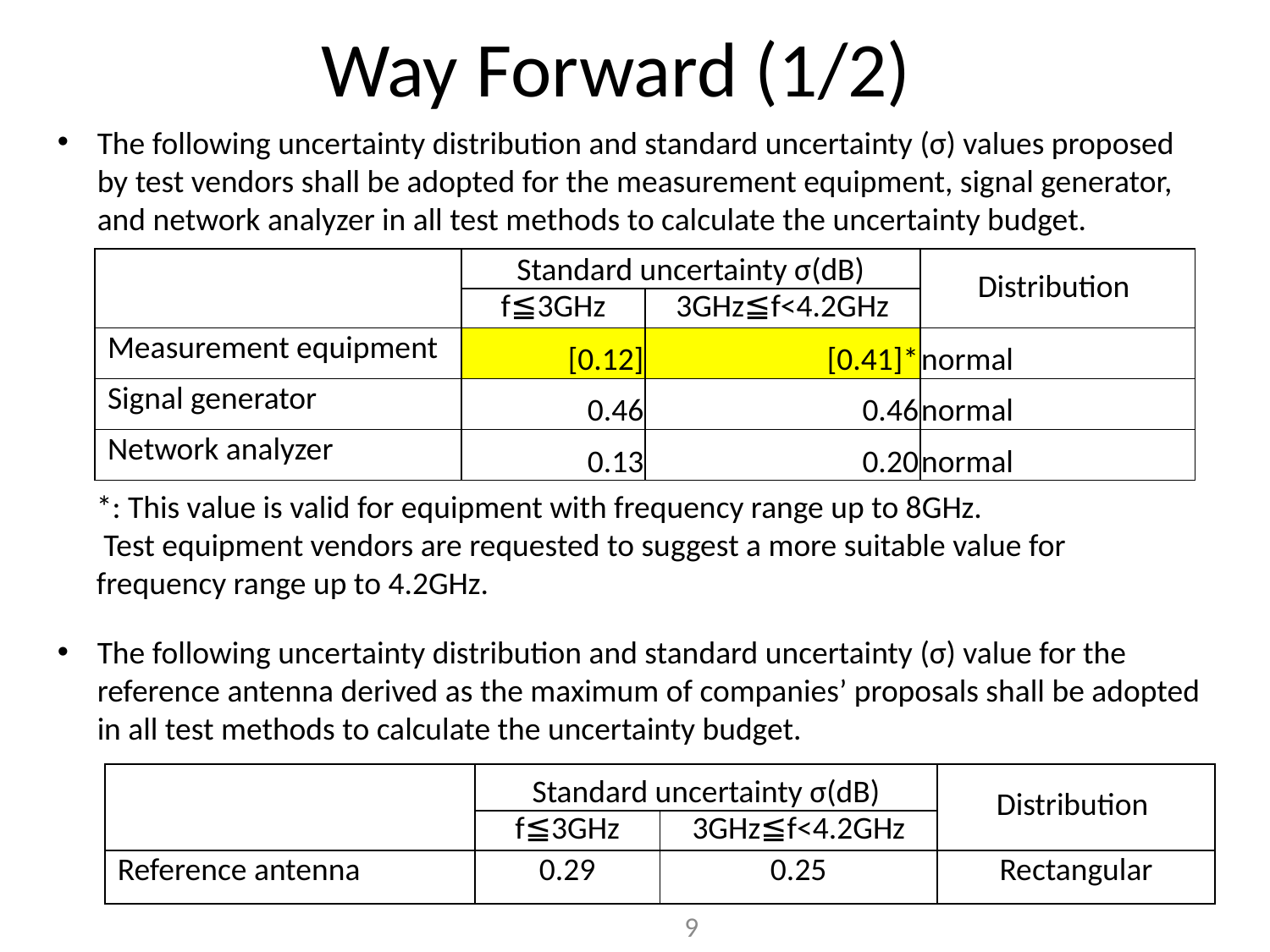

# Way Forward (1/2)
The following uncertainty distribution and standard uncertainty (σ) values proposed by test vendors shall be adopted for the measurement equipment, signal generator, and network analyzer in all test methods to calculate the uncertainty budget.
|  | Standard uncertainty σ(dB) |  | Distribution |
| --- | --- | --- | --- |
|  | f≦3GHz | 3GHz≦f<4.2GHz |  |
| Measurement equipment | [0.12] | [0.41]\* | normal |
| Signal generator | 0.46 | 0.46 | normal |
| Network analyzer | 0.13 | 0.20 | normal |
*: This value is valid for equipment with frequency range up to 8GHz.
 Test equipment vendors are requested to suggest a more suitable value for
frequency range up to 4.2GHz.
The following uncertainty distribution and standard uncertainty (σ) value for the reference antenna derived as the maximum of companies’ proposals shall be adopted in all test methods to calculate the uncertainty budget.
|  | Standard uncertainty σ(dB) |  | Distribution |
| --- | --- | --- | --- |
|  | f≦3GHz | 3GHz≦f<4.2GHz |  |
| Reference antenna | 0.29 | 0.25 | Rectangular |
9